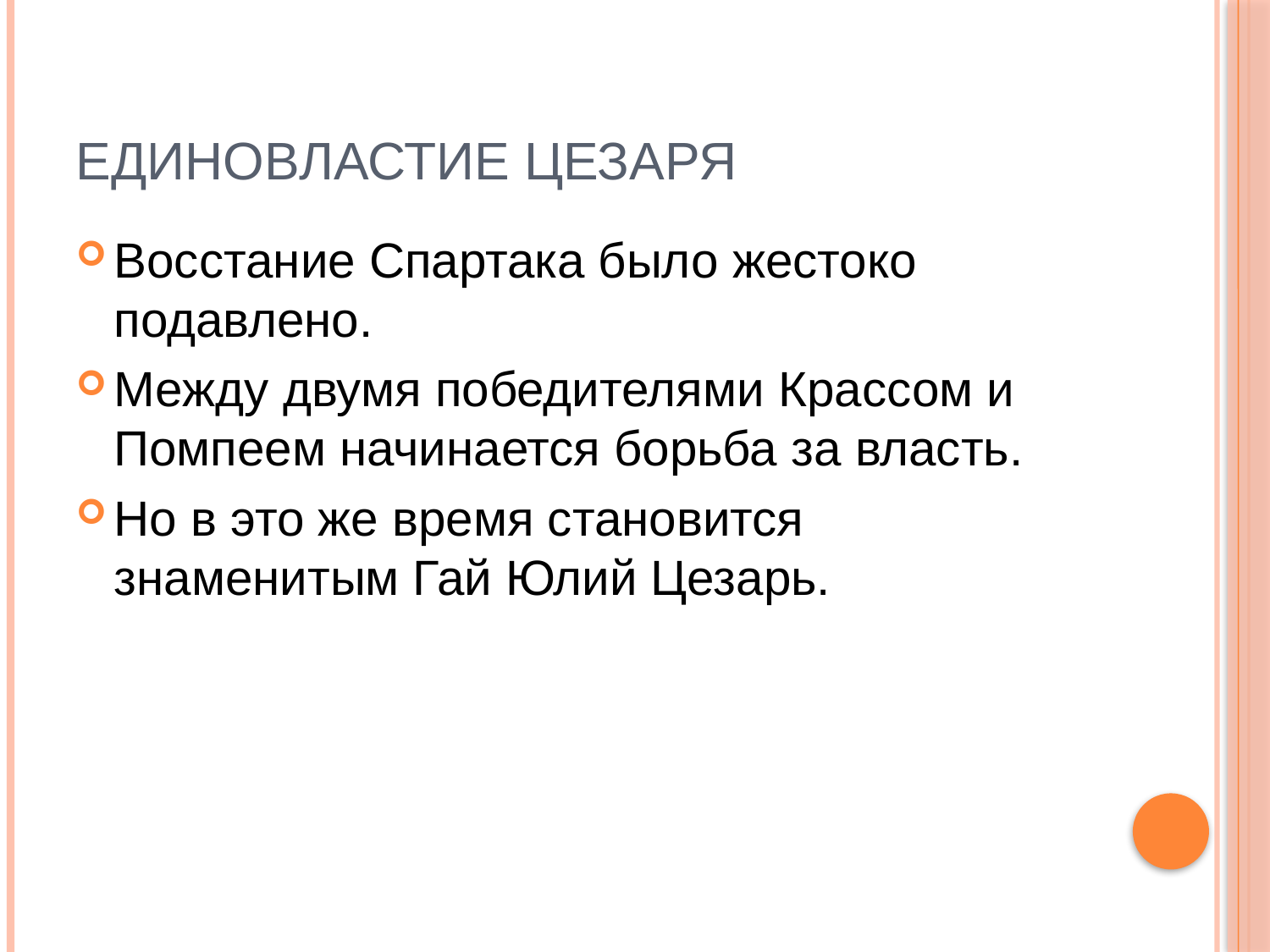

# Единовластие Цезаря
Восстание Спартака было жестоко подавлено.
Между двумя победителями Крассом и Помпеем начинается борьба за власть.
Но в это же время становится знаменитым Гай Юлий Цезарь.